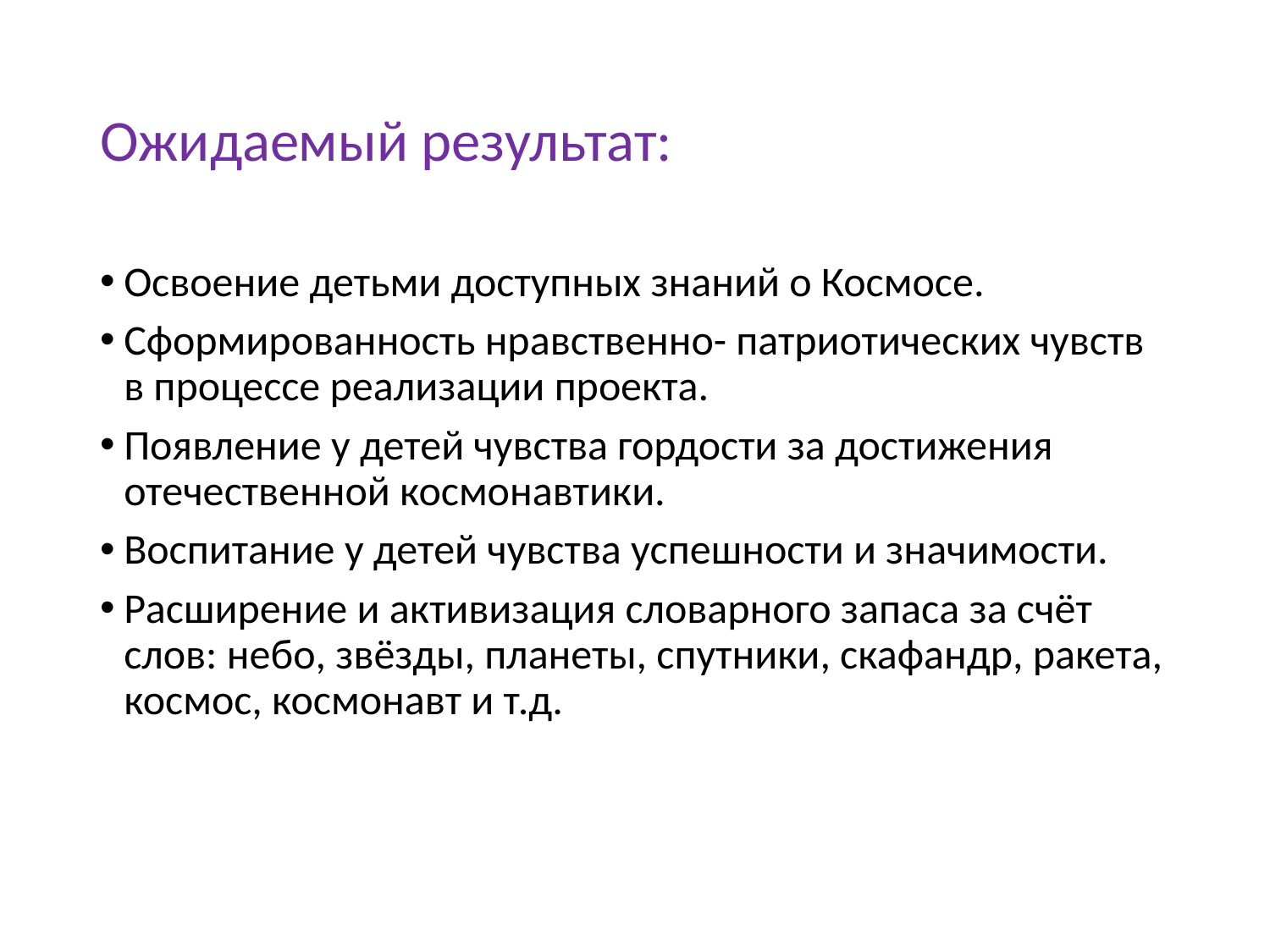

# Ожидаемый результат:
Освоение детьми доступных знаний о Космосе.
Сформированность нравственно- патриотических чувств в процессе реализации проекта.
Появление у детей чувства гордости за достижения отечественной космонавтики.
Воспитание у детей чувства успешности и значимости.
Расширение и активизация словарного запаса за счёт слов: небо, звёзды, планеты, спутники, скафандр, ракета, космос, космонавт и т.д.